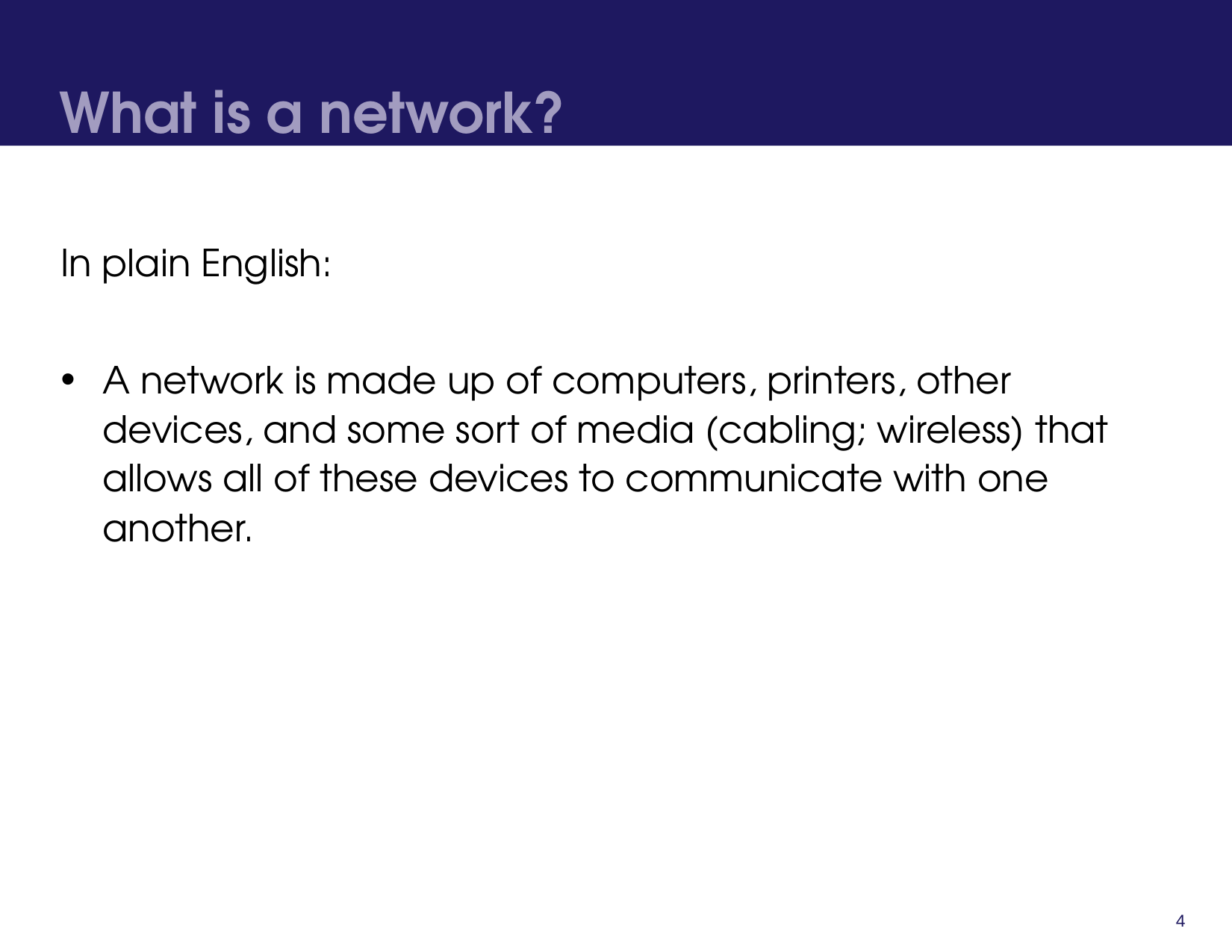

# What is a network?
In plain English:

A network is made up of computers, printers, other devices, and some sort of media (cabling; wireless) that allows all of these devices to communicate with one another.
4